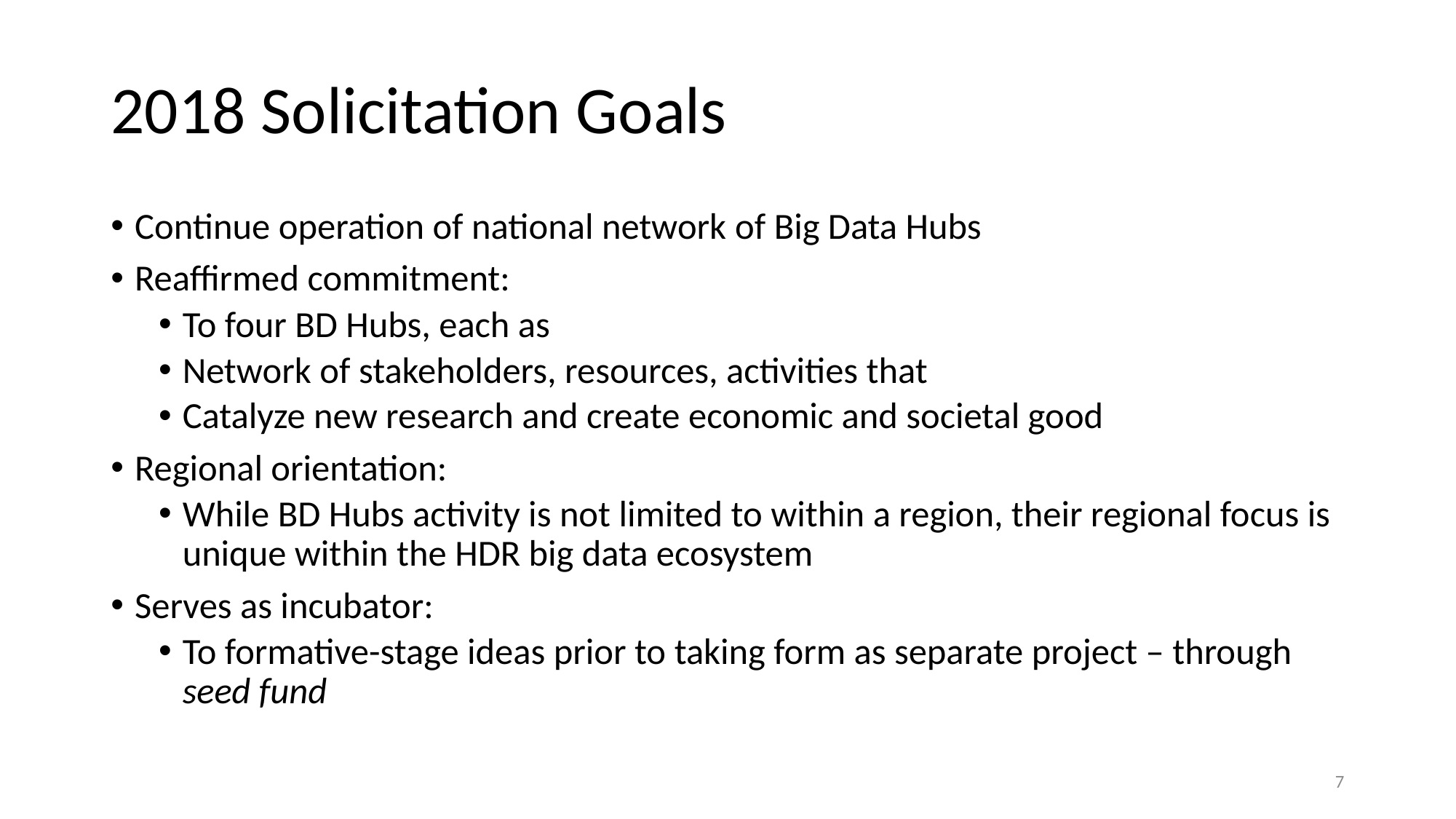

# 2018 Solicitation Goals
Continue operation of national network of Big Data Hubs
Reaffirmed commitment:
To four BD Hubs, each as
Network of stakeholders, resources, activities that
Catalyze new research and create economic and societal good
Regional orientation:
While BD Hubs activity is not limited to within a region, their regional focus is unique within the HDR big data ecosystem
Serves as incubator:
To formative-stage ideas prior to taking form as separate project – through seed fund

7